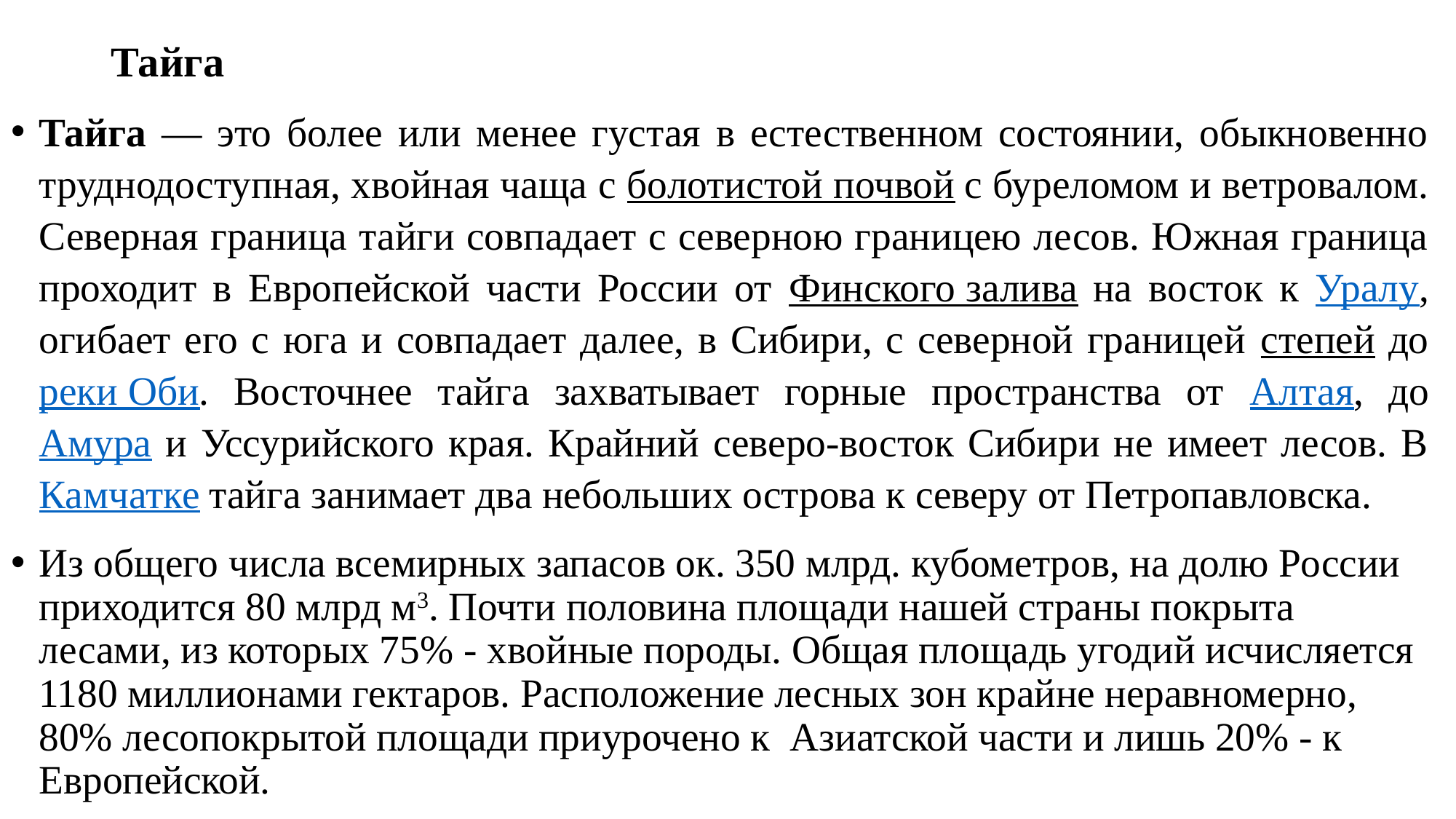

# Тайга
Тайга — это более или менее густая в естественном состоянии, обыкновенно труднодоступная, хвойная чаща с болотистой почвой с буреломом и ветровалом. Северная граница тайги совпадает с северною границею лесов. Южная граница проходит в Европейской части России от Финского залива на восток к Уралу, огибает его с юга и совпадает далее, в Сибири, с северной границей степей до реки Оби. Восточнее тайга захватывает горные пространства от Алтая, до Амура и Уссурийского края. Крайний северо-восток Сибири не имеет лесов. В Камчатке тайга занимает два небольших острова к северу от Петропавловска.
Из общего числа всемирных запасов ок. 350 млрд. кубометров, на долю России приходится 80 млрд м3. Почти половина площади нашей страны покрыта лесами, из которых 75% - хвойные породы. Общая площадь угодий исчисляется 1180 миллионами гектаров. Расположение лесных зон крайне неравномерно, 80% лесопокрытой площади приурочено к  Азиатской части и лишь 20% - к Европейской.